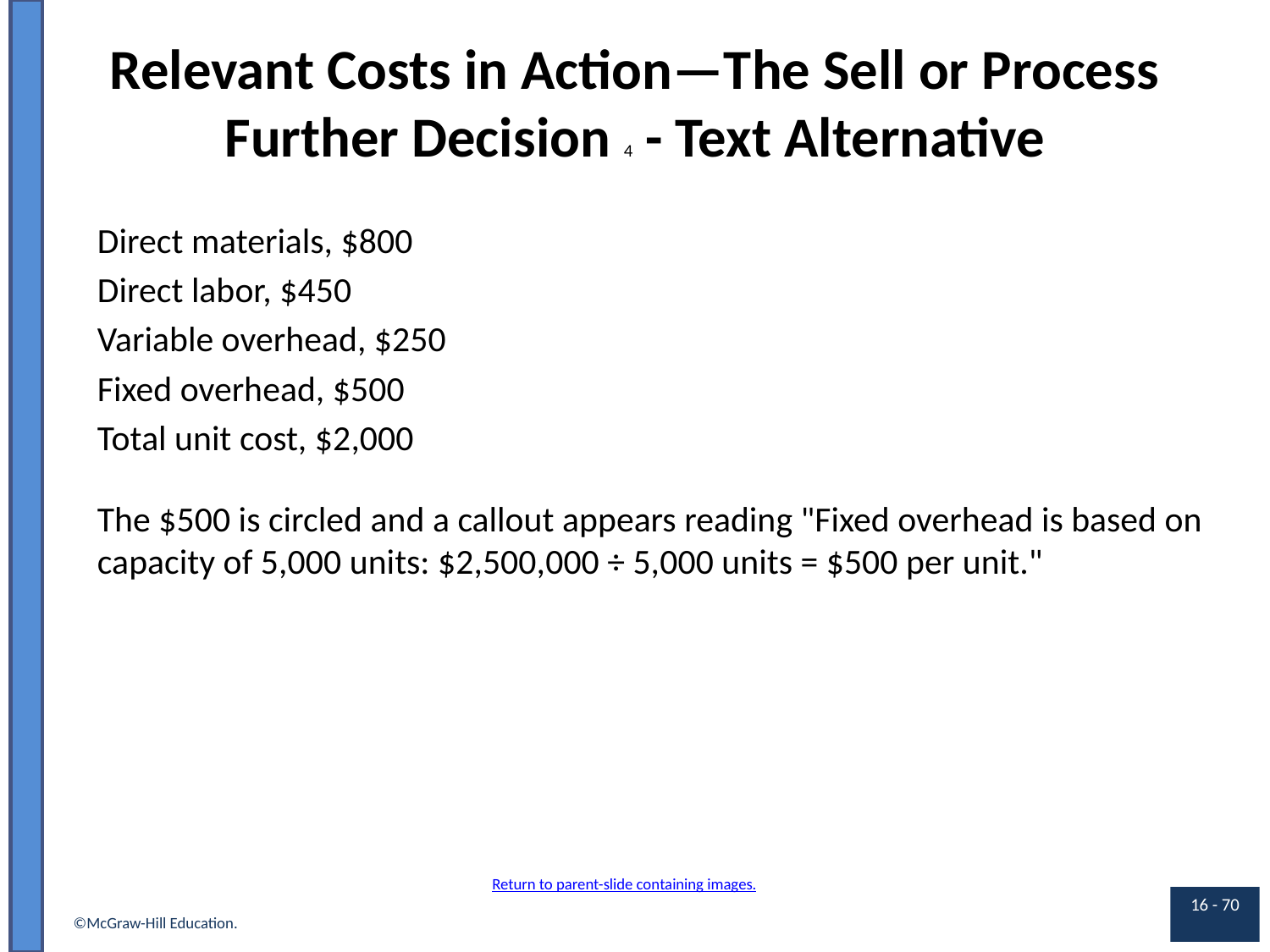

# Relevant Costs in Action—The Sell or Process Further Decision 4 - Text Alternative
Direct materials, $800
Direct labor, $450
Variable overhead, $250
Fixed overhead, $500
Total unit cost, $2,000
The $500 is circled and a callout appears reading "Fixed overhead is based on capacity of 5,000 units: $2,500,000 ÷ 5,000 units = $500 per unit."
Return to parent-slide containing images.